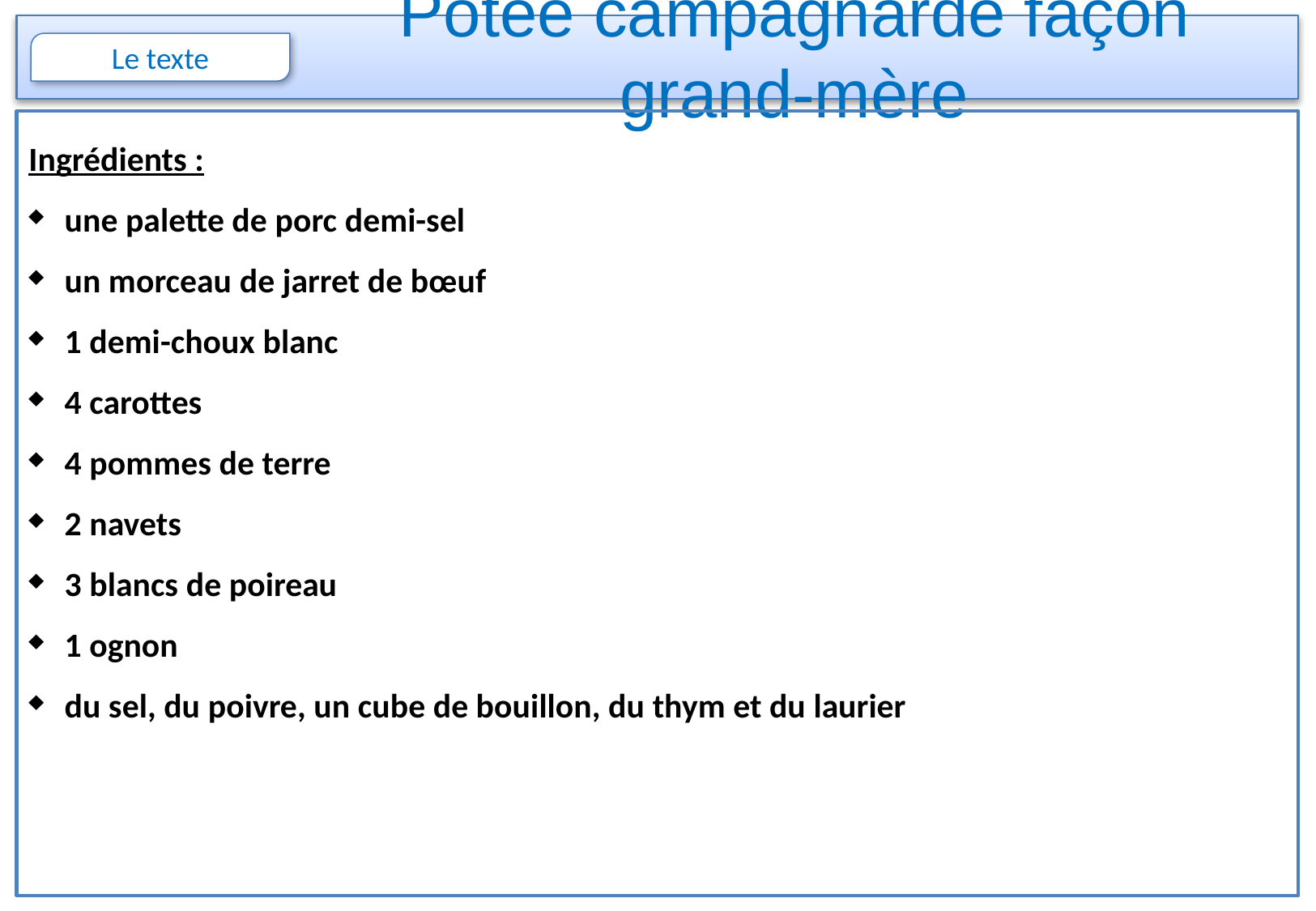

# Potée campagnarde façon grand-mère
Ingrédients :
une palette de porc demi-sel
un morceau de jarret de bœuf
1 demi-choux blanc
4 carottes
4 pommes de terre
2 navets
3 blancs de poireau
1 ognon
du sel, du poivre, un cube de bouillon, du thym et du laurier